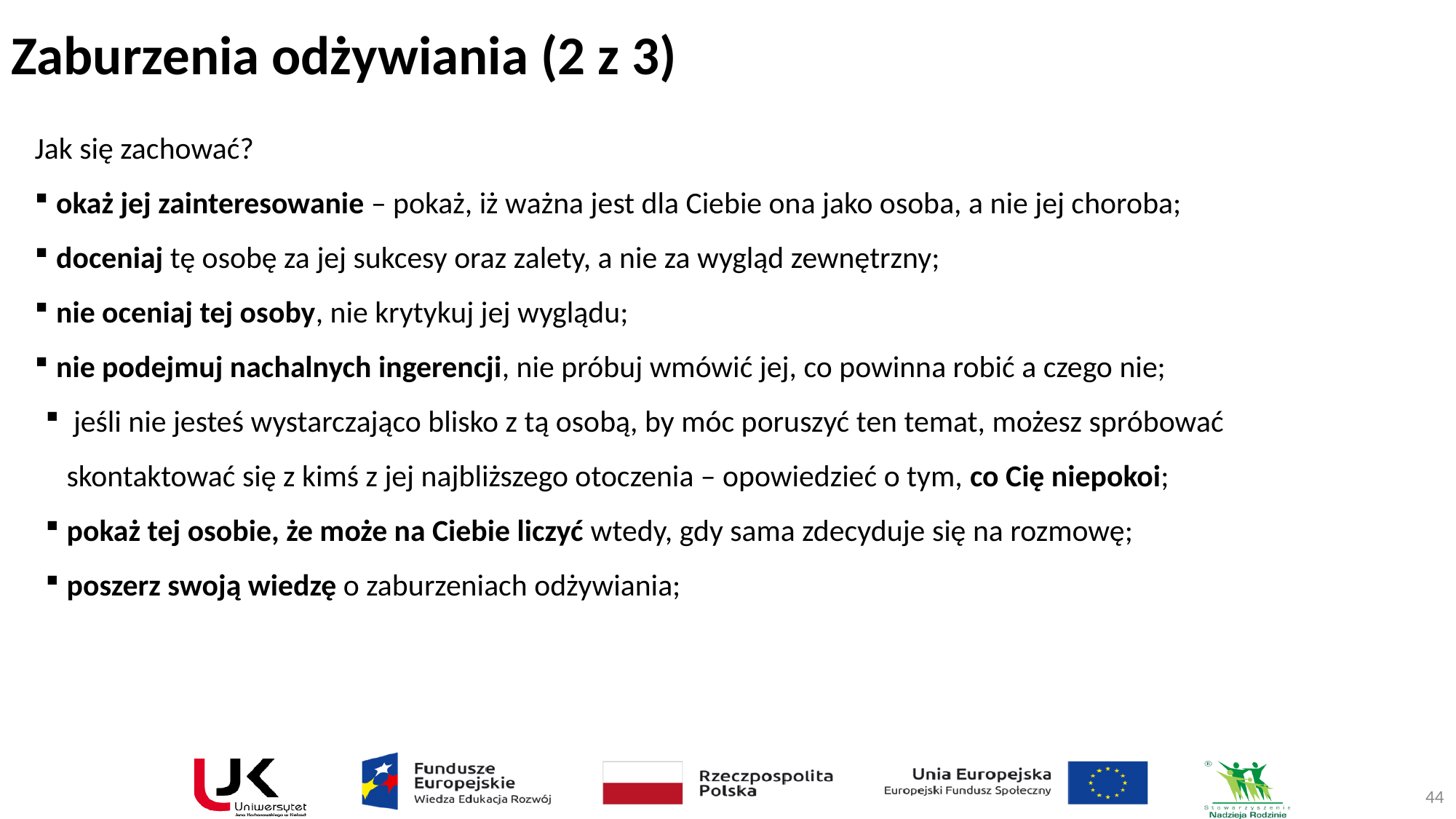

# Zaburzenia odżywiania (2 z 3)
Jak się zachować?
okaż jej zainteresowanie – pokaż, iż ważna jest dla Ciebie ona jako osoba, a nie jej choroba;
doceniaj tę osobę za jej sukcesy oraz zalety, a nie za wygląd zewnętrzny;
nie oceniaj tej osoby, nie krytykuj jej wyglądu;
nie podejmuj nachalnych ingerencji, nie próbuj wmówić jej, co powinna robić a czego nie;
 jeśli nie jesteś wystarczająco blisko z tą osobą, by móc poruszyć ten temat, możesz spróbować skontaktować się z kimś z jej najbliższego otoczenia – opowiedzieć o tym, co Cię niepokoi;
pokaż tej osobie, że może na Ciebie liczyć wtedy, gdy sama zdecyduje się na rozmowę;
poszerz swoją wiedzę o zaburzeniach odżywiania;
44